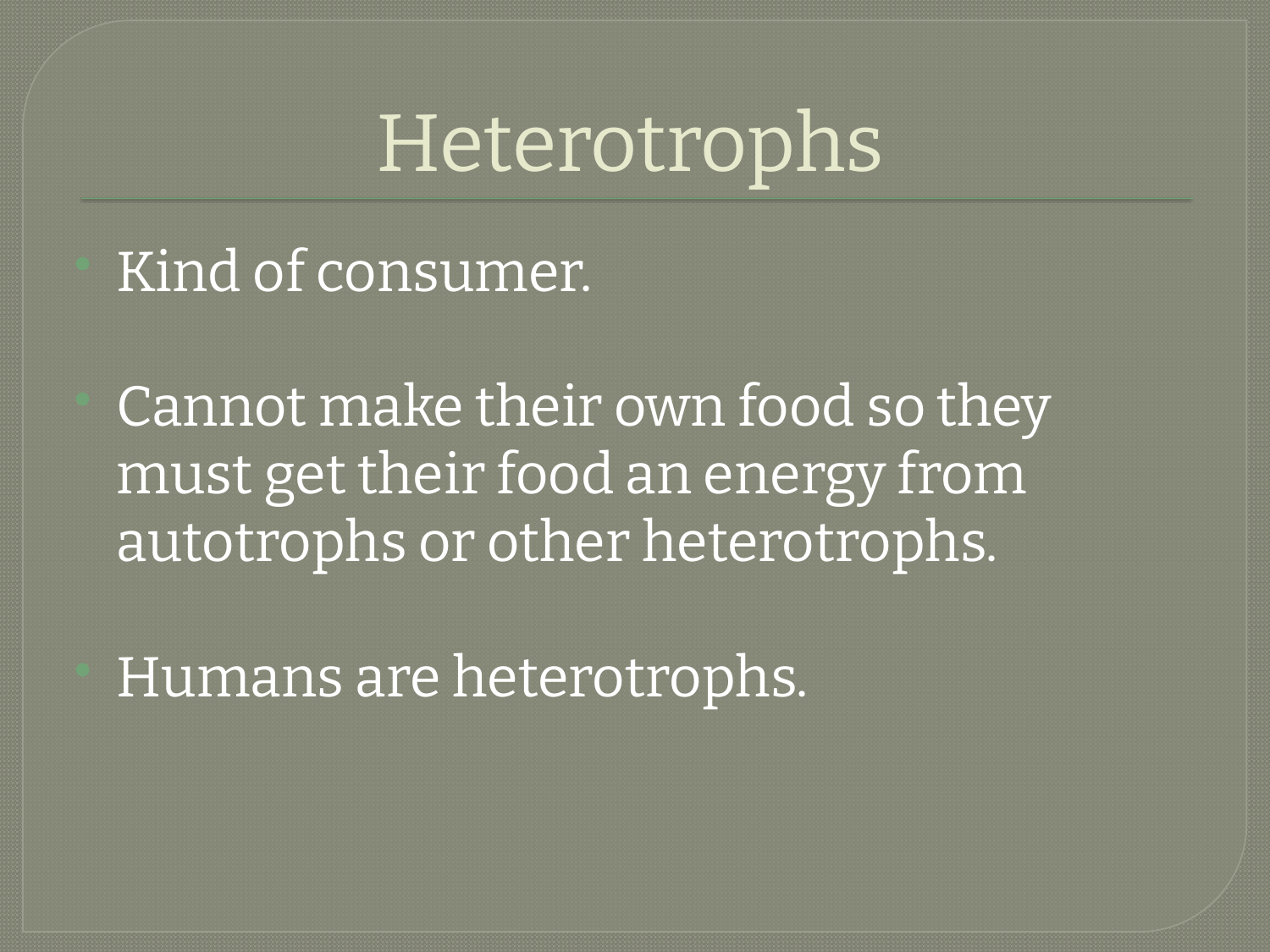

# Heterotrophs
Kind of consumer.

Cannot make their own food so they must get their food an energy from autotrophs or other heterotrophs.

Humans are heterotrophs.